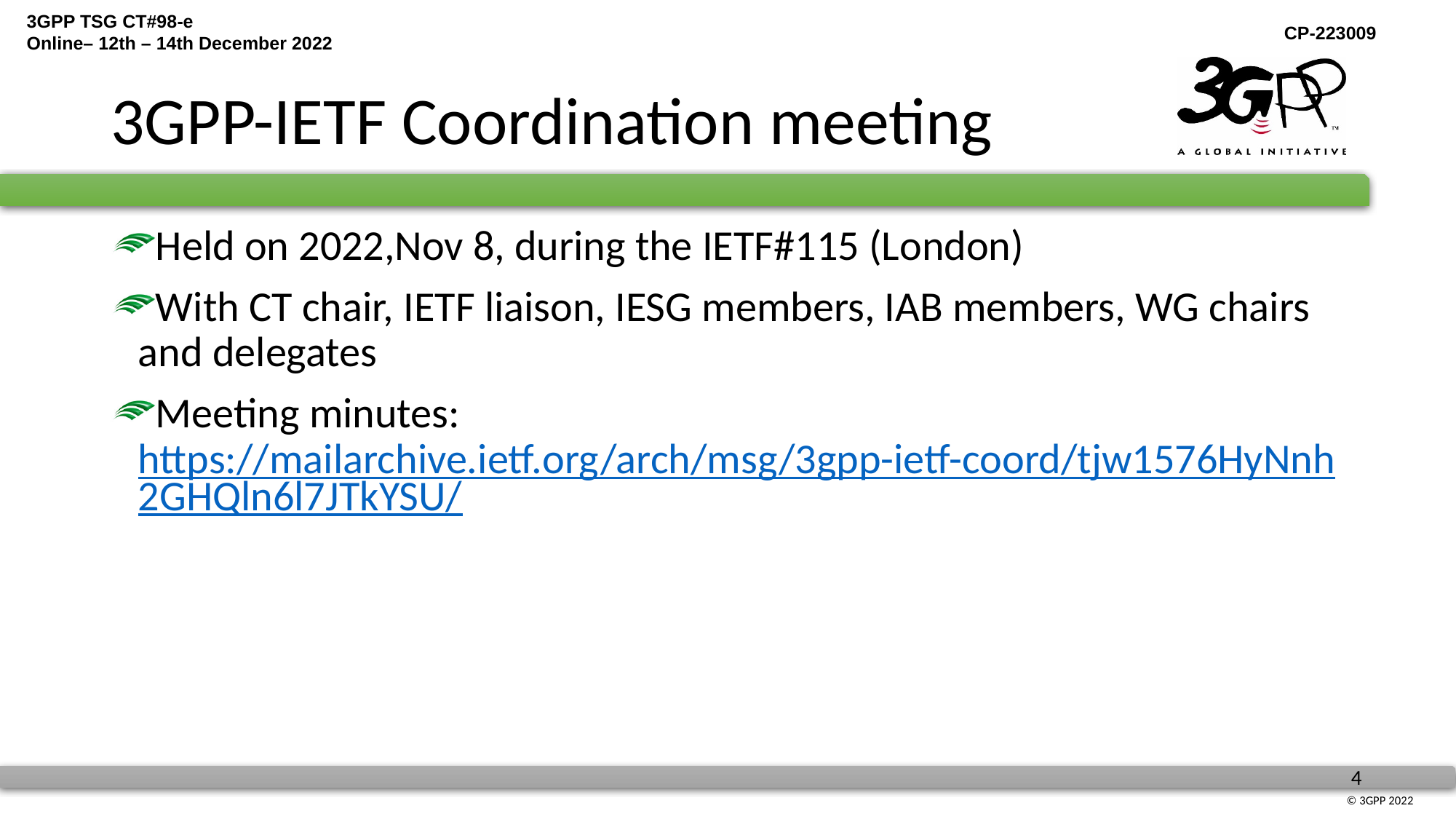

# 3GPP-IETF Coordination meeting
Held on 2022,Nov 8, during the IETF#115 (London)
With CT chair, IETF liaison, IESG members, IAB members, WG chairs and delegates
Meeting minutes: https://mailarchive.ietf.org/arch/msg/3gpp-ietf-coord/tjw1576HyNnh2GHQln6l7JTkYSU/